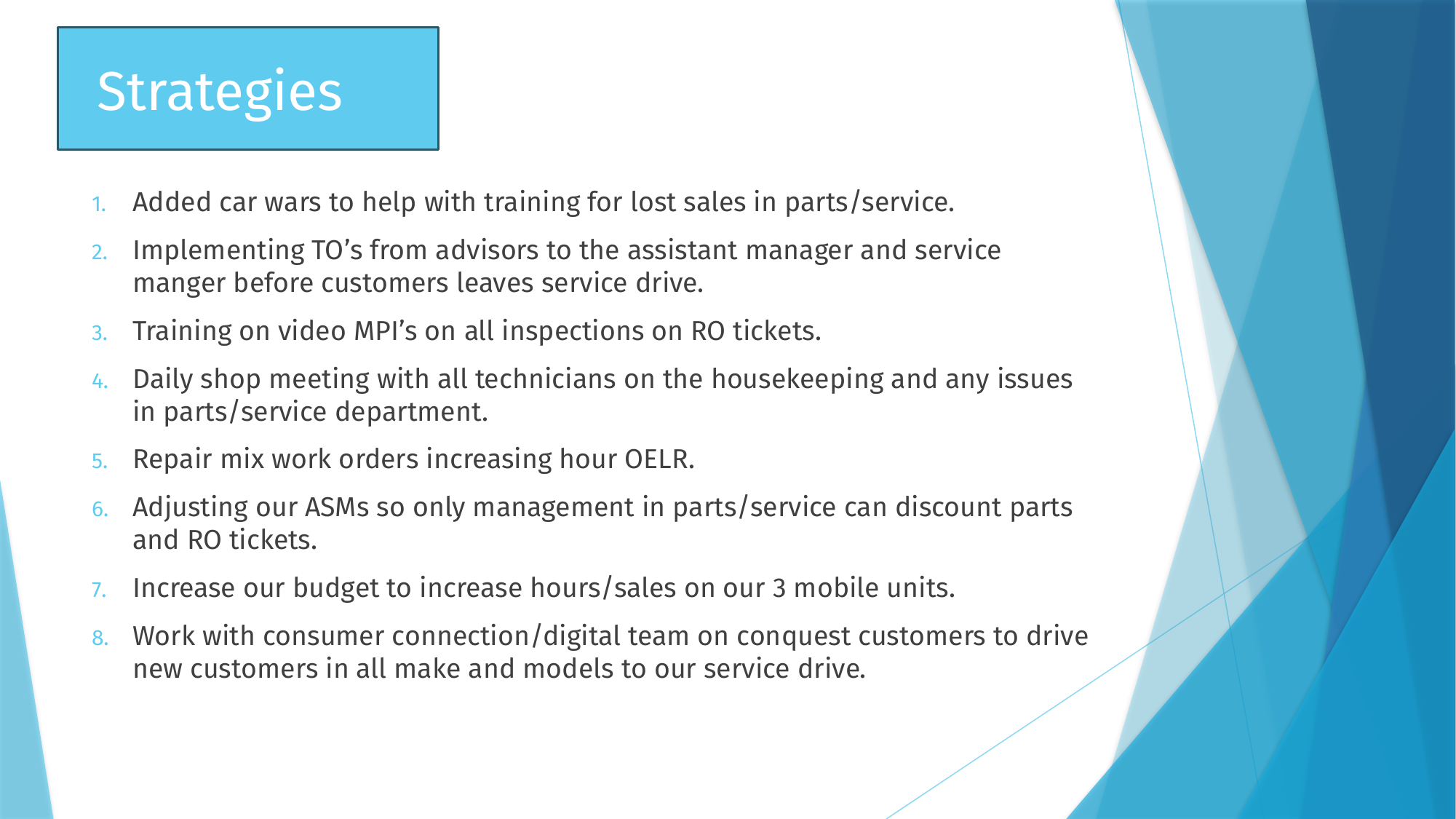

# Strategies
Added car wars to help with training for lost sales in parts/service.
Implementing TO’s from advisors to the assistant manager and service manger before customers leaves service drive.
Training on video MPI’s on all inspections on RO tickets.
Daily shop meeting with all technicians on the housekeeping and any issues in parts/service department.
Repair mix work orders increasing hour OELR.
Adjusting our ASMs so only management in parts/service can discount parts and RO tickets.
Increase our budget to increase hours/sales on our 3 mobile units.
Work with consumer connection/digital team on conquest customers to drive new customers in all make and models to our service drive.